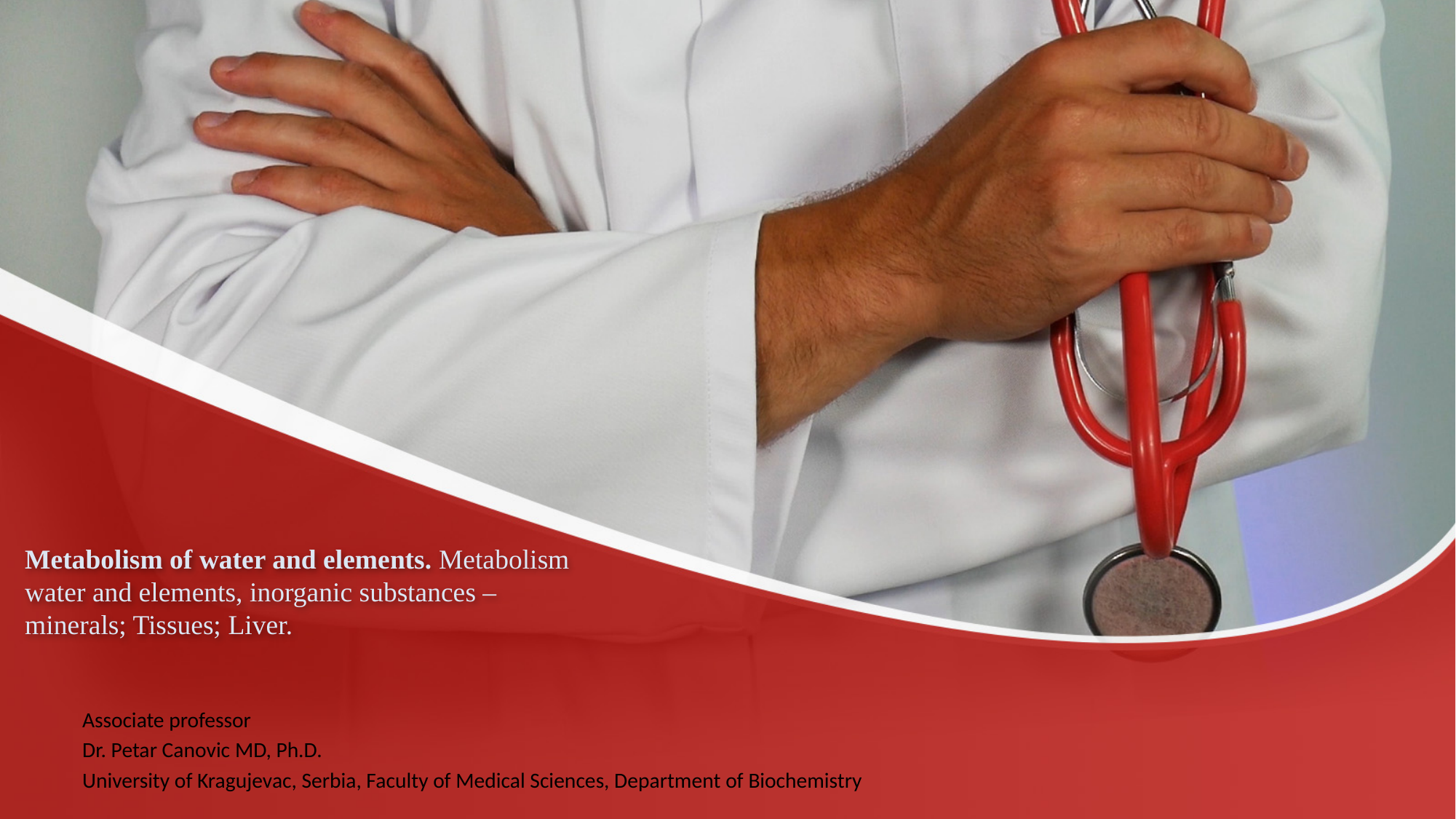

# Metabolism of water and elements. Metabolism water and elements, inorganic substances – minerals; Tissues; Liver.
Associate professor
Dr. Petar Canovic MD, Ph.D.
University of Kragujevac, Serbia, Faculty of Medical Sciences, Department of Biochemistry